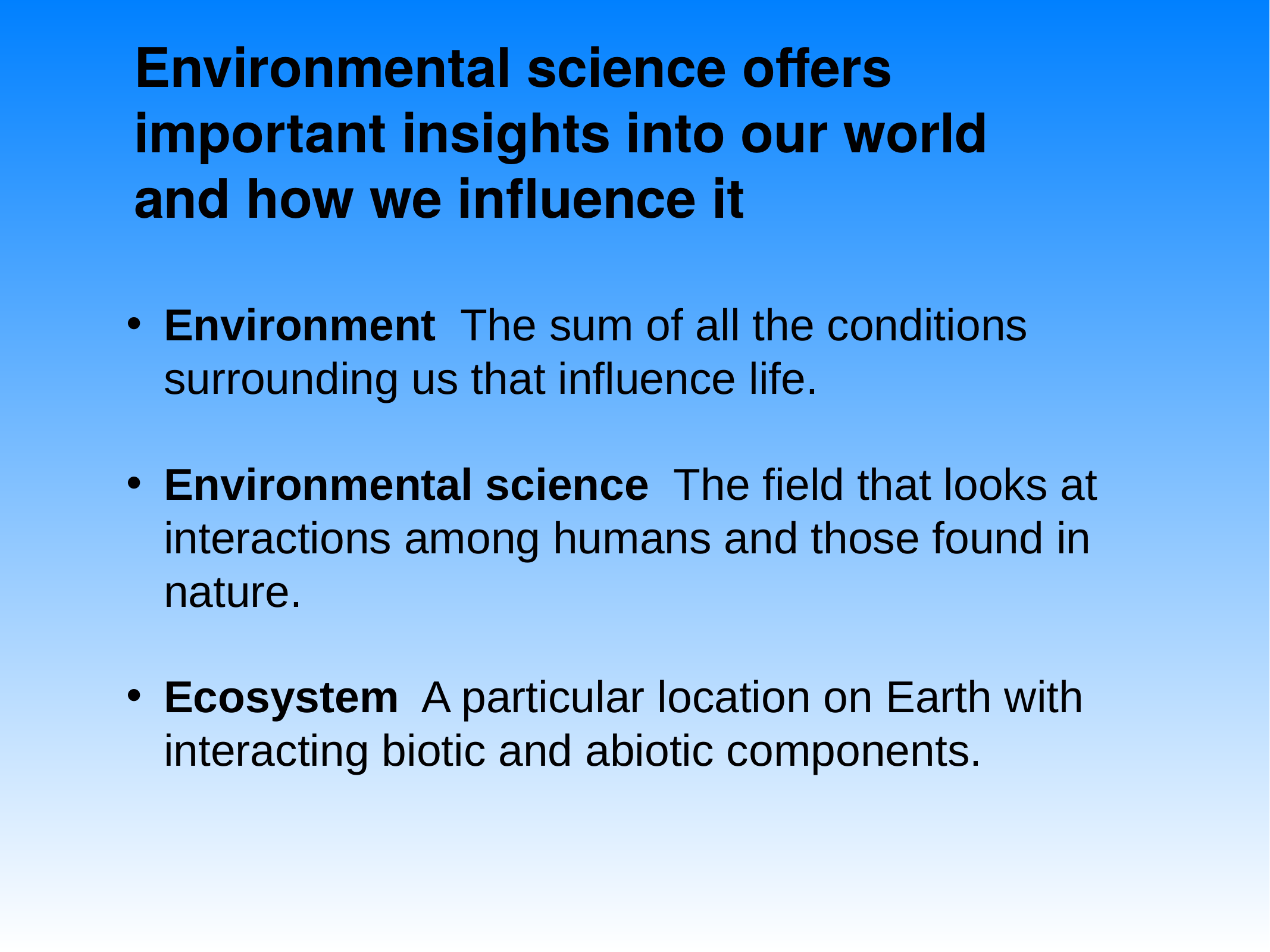

# Environmental science offers important insights into our world and how we influence it
Environment  The sum of all the conditions surrounding us that influence life.
Environmental science  The field that looks at interactions among humans and those found in nature.
Ecosystem  A particular location on Earth with interacting biotic and abiotic components.